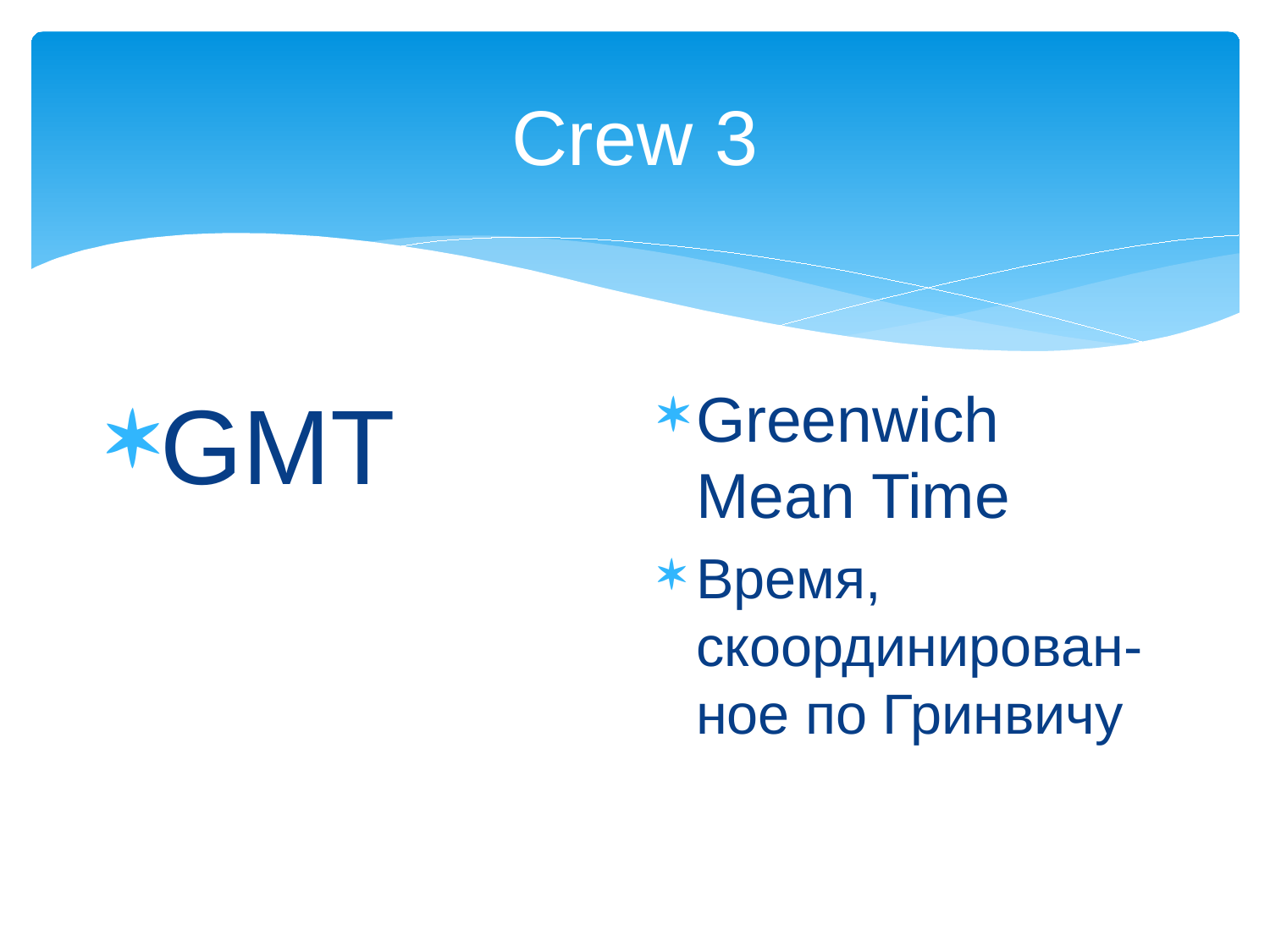

# Crew 3
GMT
Greenwich Mean Time
Время, скоординирован-ное по Гринвичу